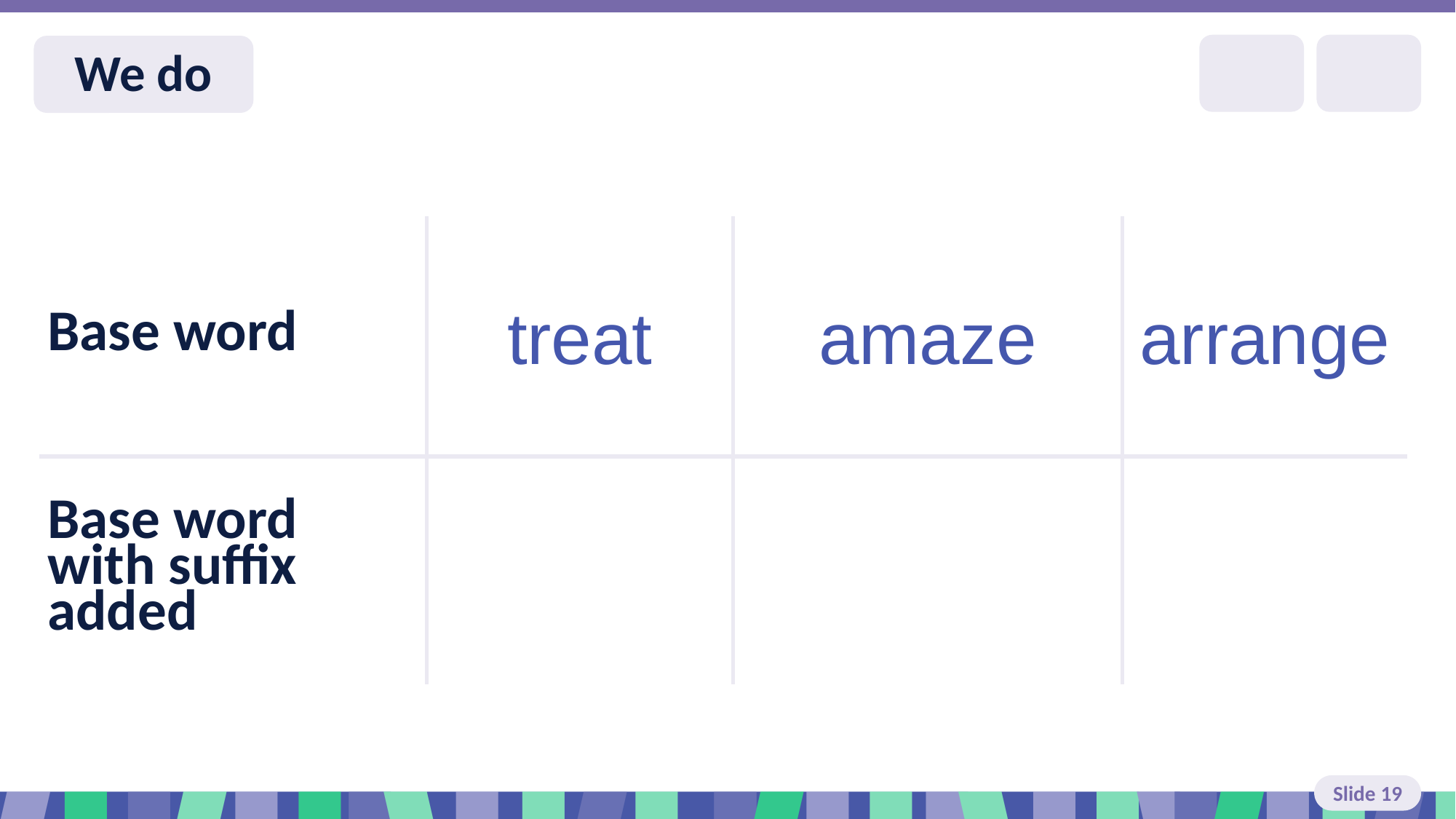

# Slide 19 We do
| Base word | treat | amaze | arrange |
| --- | --- | --- | --- |
| Base word with suffix added |  |  |  |